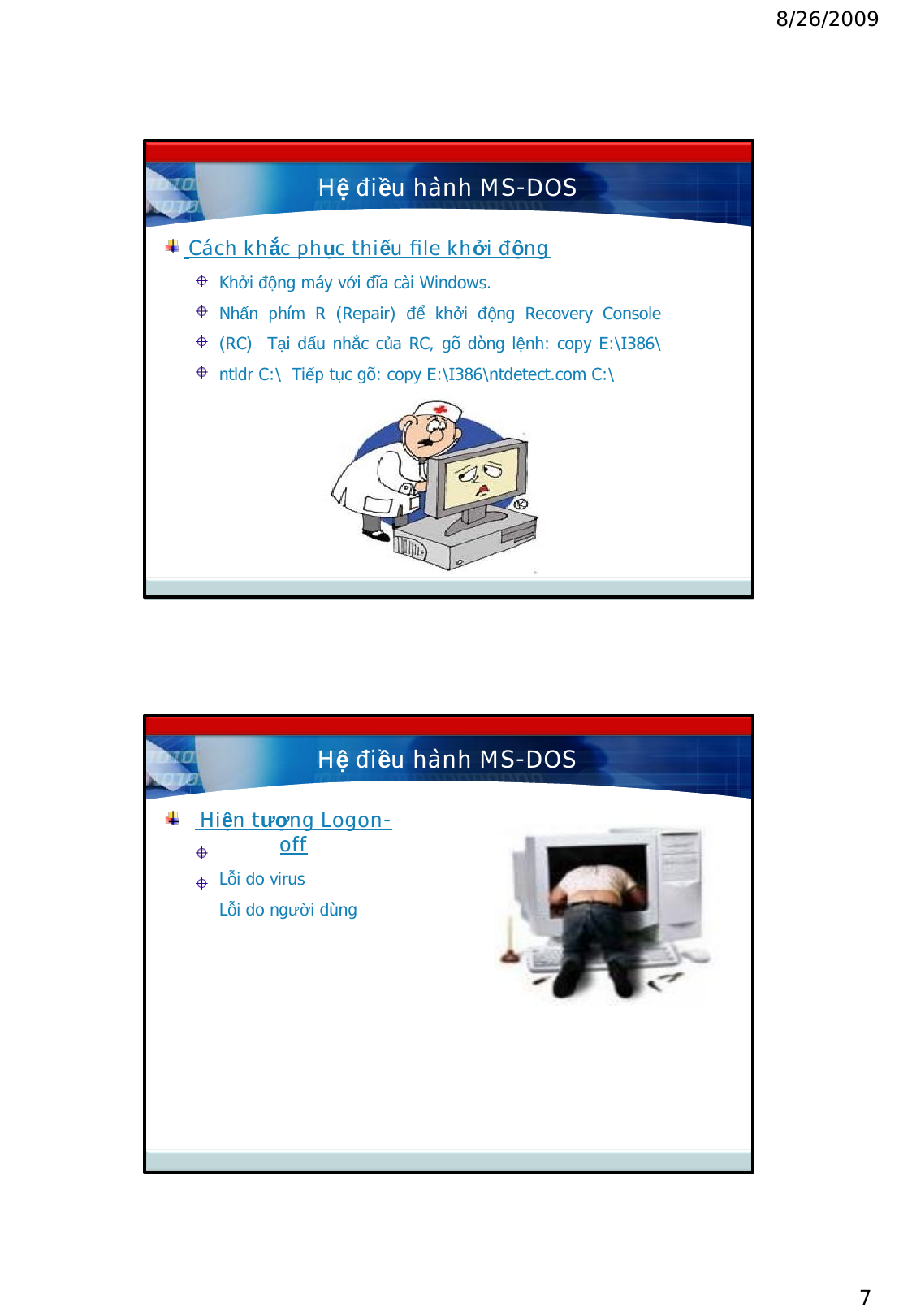

8/26/2009

Hệ điều hành MS-DOS

 Cách khắc phục thiếu file khởi động
Khởi động máy với đĩa cài Windows.
Nhấn phím R (Repair) để khởi động Recovery Console (RC)  Tại dấu nhắc của RC, gõ dòng lệnh: copy E:\I386\ntldr C:\  Tiếp tục gõ: copy E:\I386\ntdetect.com C:\

Hệ điều hành MS-DOS

 Hiện tượng Logon-off
Lỗi do virus
Lỗi do người dùng

7